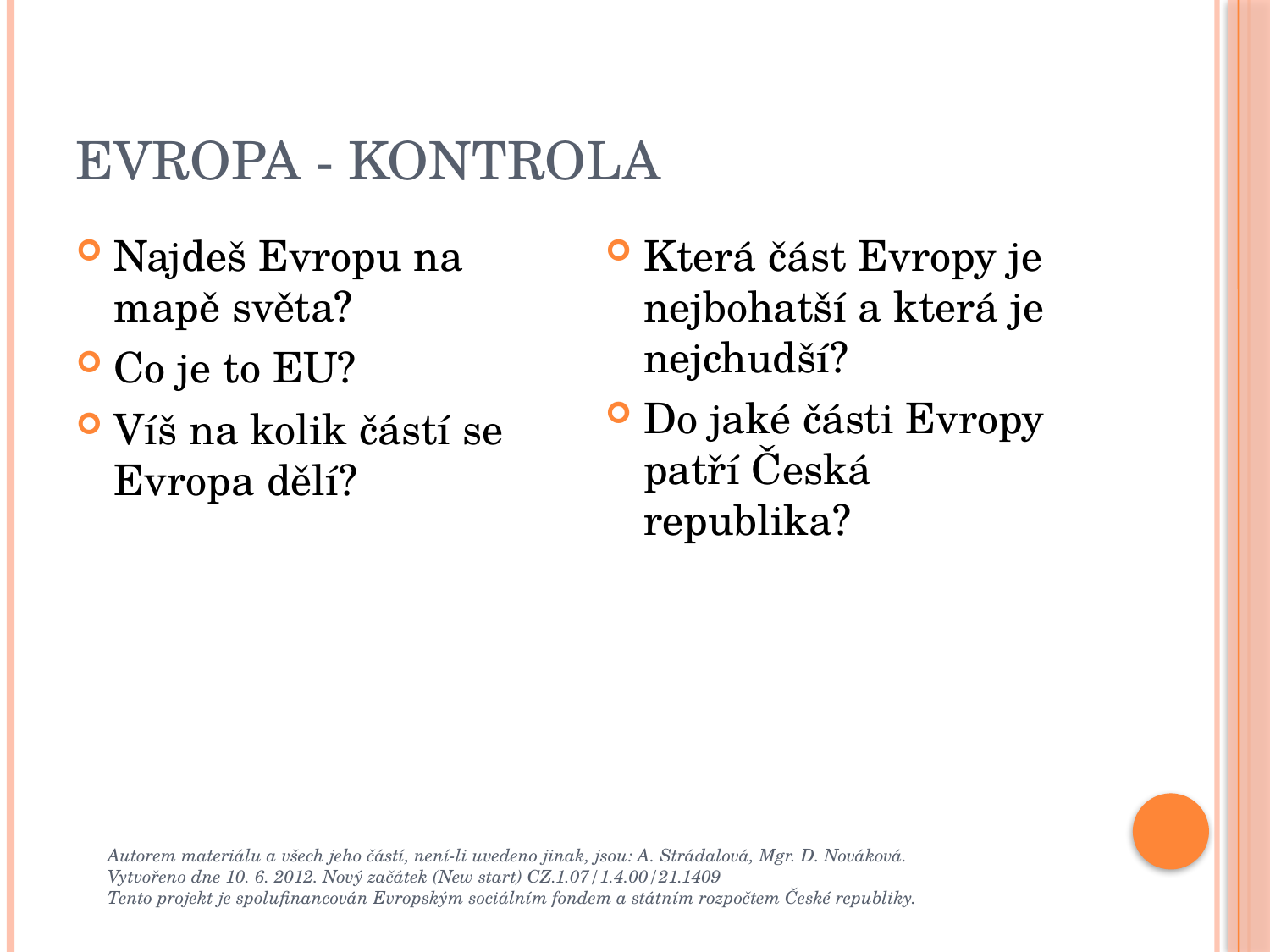

# Evropa - kontrola
Najdeš Evropu na mapě světa?
Co je to EU?
Víš na kolik částí se Evropa dělí?
Která část Evropy je nejbohatší a která je nejchudší?
Do jaké části Evropy patří Česká republika?

Autorem materiálu a všech jeho částí, není-li uvedeno jinak, jsou: A. Strádalová, Mgr. D. Nováková.
Vytvořeno dne 10. 6. 2012. Nový začátek (New start) CZ.1.07/1.4.00/21.1409
Tento projekt je spolufinancován Evropským sociálním fondem a státním rozpočtem České republiky.